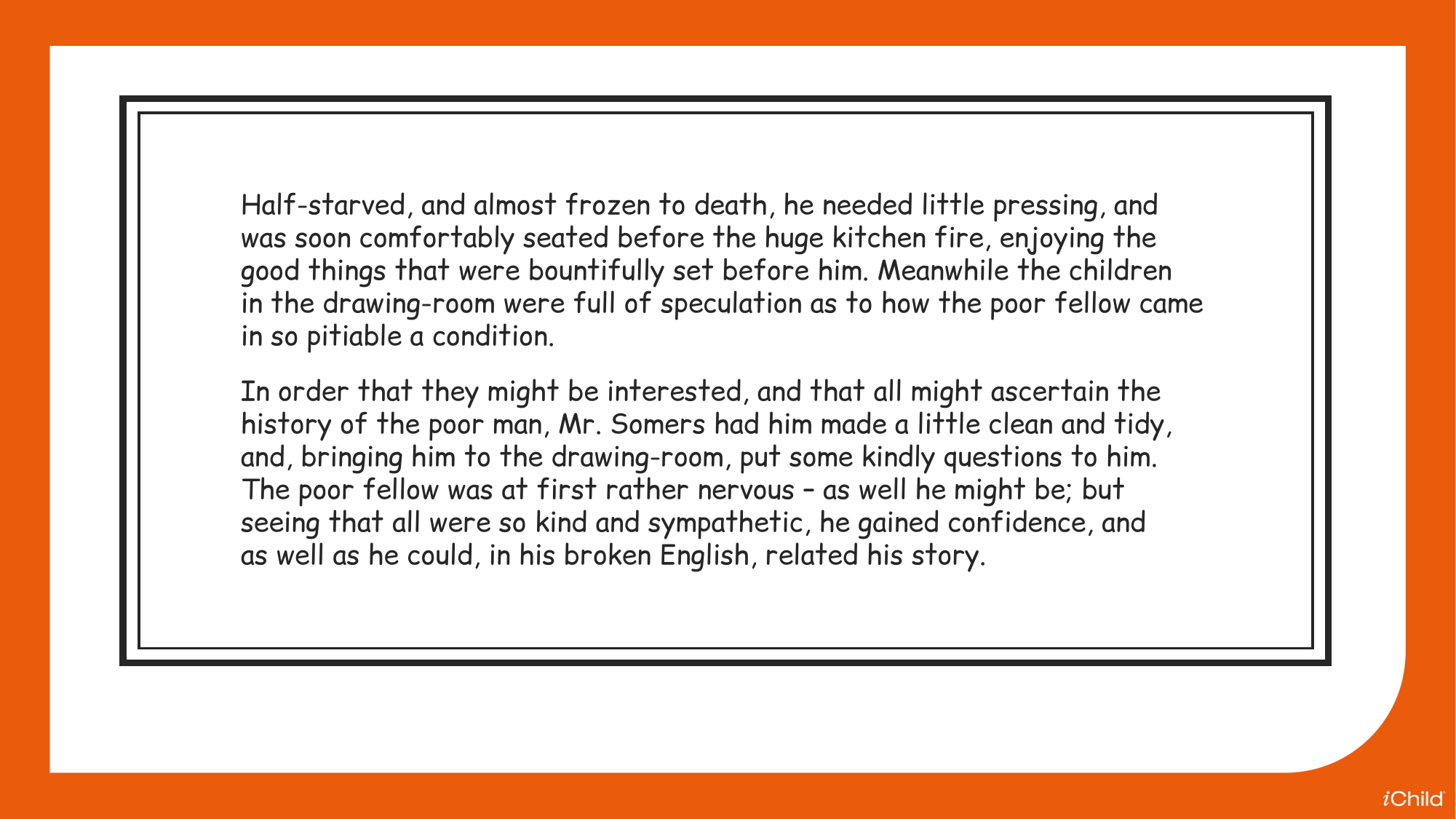

Half-starved, and almost frozen to death, he needed little pressing, and was soon comfortably seated before the huge kitchen fire, enjoying the good things that were bountifully set before him. Meanwhile the children
in the drawing-room were full of speculation as to how the poor fellow came in so pitiable a condition.
In order that they might be interested, and that all might ascertain the history of the poor man, Mr. Somers had him made a little clean and tidy, and, bringing him to the drawing-room, put some kindly questions to him. The poor fellow was at first rather nervous – as well he might be; but seeing that all were so kind and sympathetic, he gained confidence, and
as well as he could, in his broken English, related his story.